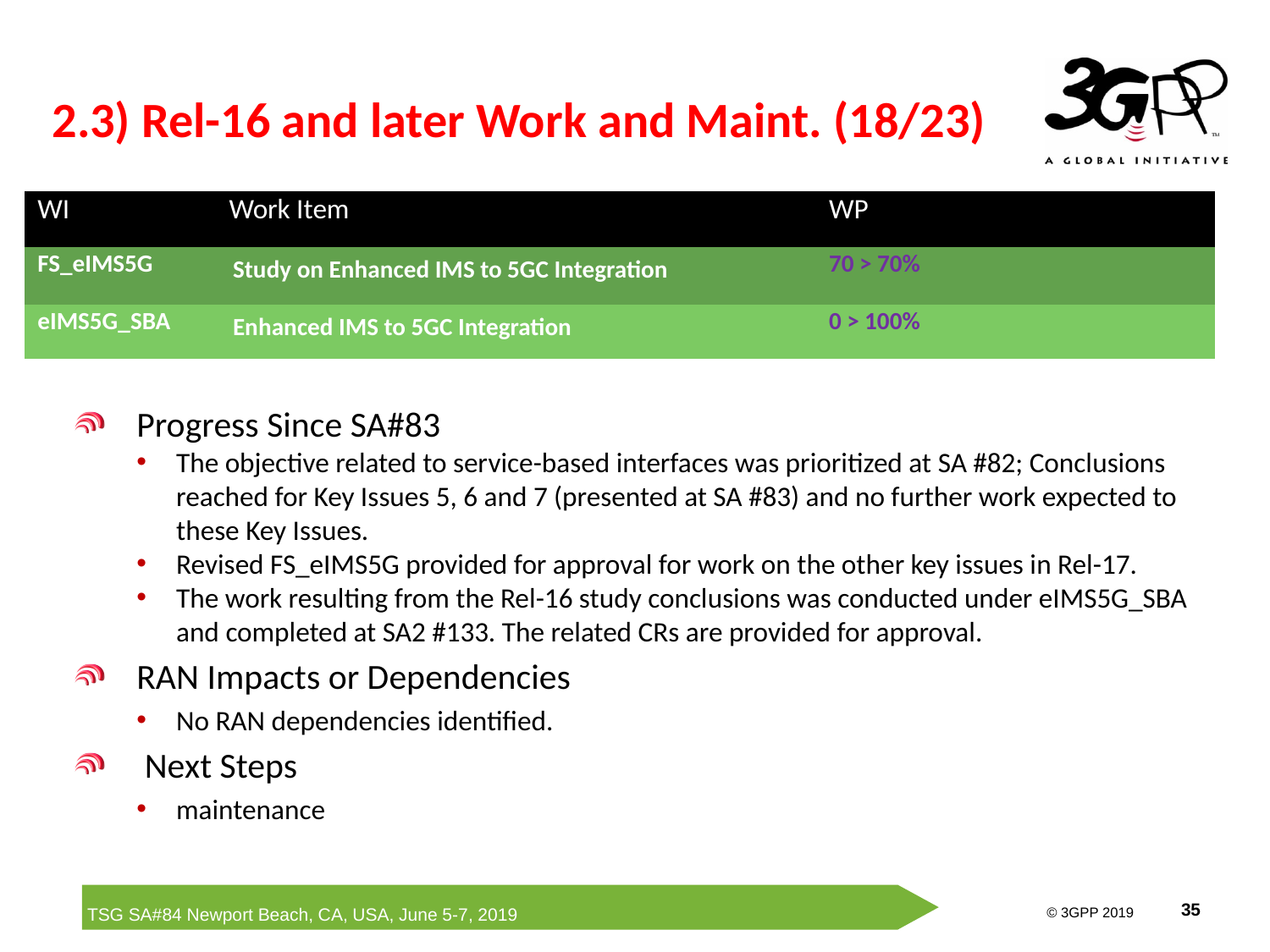

# 2.3) Rel-16 and later Work and Maint. (18/23)
| WI | Work Item | WP |  |  |
| --- | --- | --- | --- | --- |
| FS\_eIMS5G | Study on Enhanced IMS to 5GC Integration | 70 > 70% |  |  |
| eIMS5G\_SBA | Enhanced IMS to 5GC Integration | 0 > 100% |  |  |
Progress Since SA#83
The objective related to service-based interfaces was prioritized at SA #82; Conclusions reached for Key Issues 5, 6 and 7 (presented at SA #83) and no further work expected to these Key Issues.
Revised FS_eIMS5G provided for approval for work on the other key issues in Rel-17.
The work resulting from the Rel-16 study conclusions was conducted under eIMS5G_SBA and completed at SA2 #133. The related CRs are provided for approval.
RAN Impacts or Dependencies
No RAN dependencies identified.
 Next Steps
maintenance